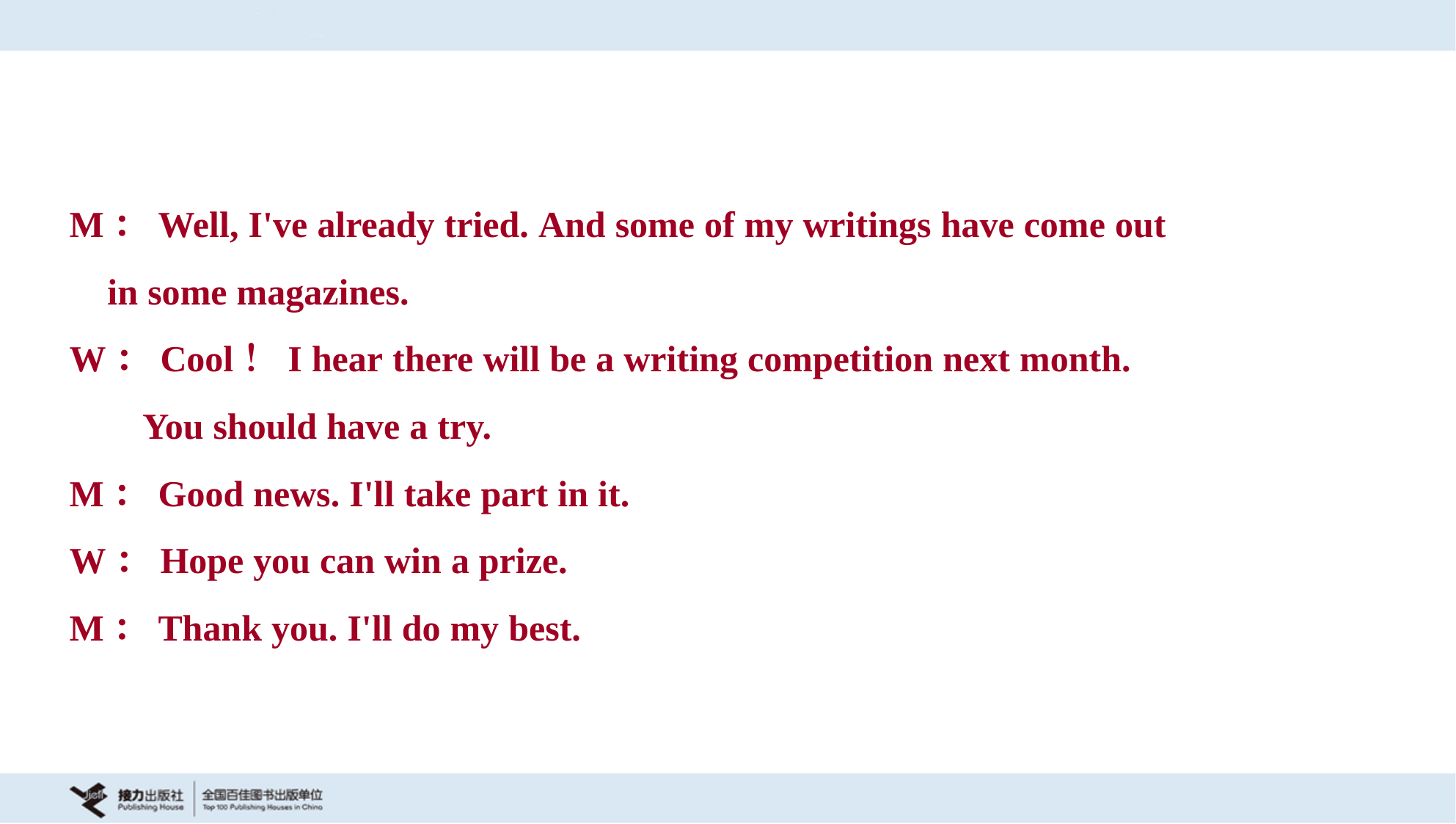

M：Well, I've already tried. And some of my writings have come out
    in some magazines.
W：Cool！I hear there will be a writing competition next month.
        You should have a try.
M：Good news. I'll take part in it.
W：Hope you can win a prize.
M：Thank you. I'll do my best.